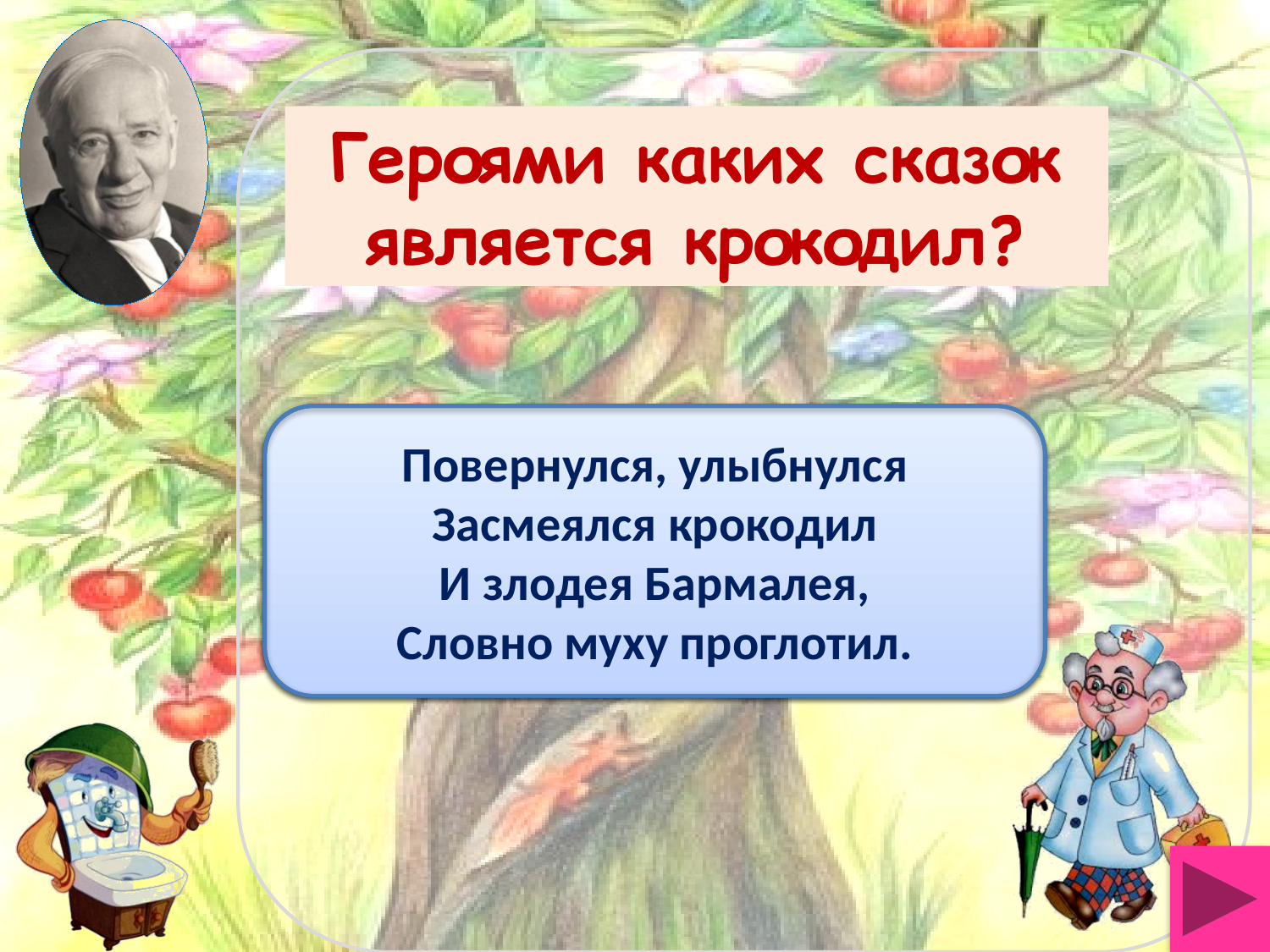

# Героями каких сказок является крокодил?
«Бармалей»
Повернулся, улыбнулся
Засмеялся крокодил
И злодея Бармалея,
Словно муху проглотил.